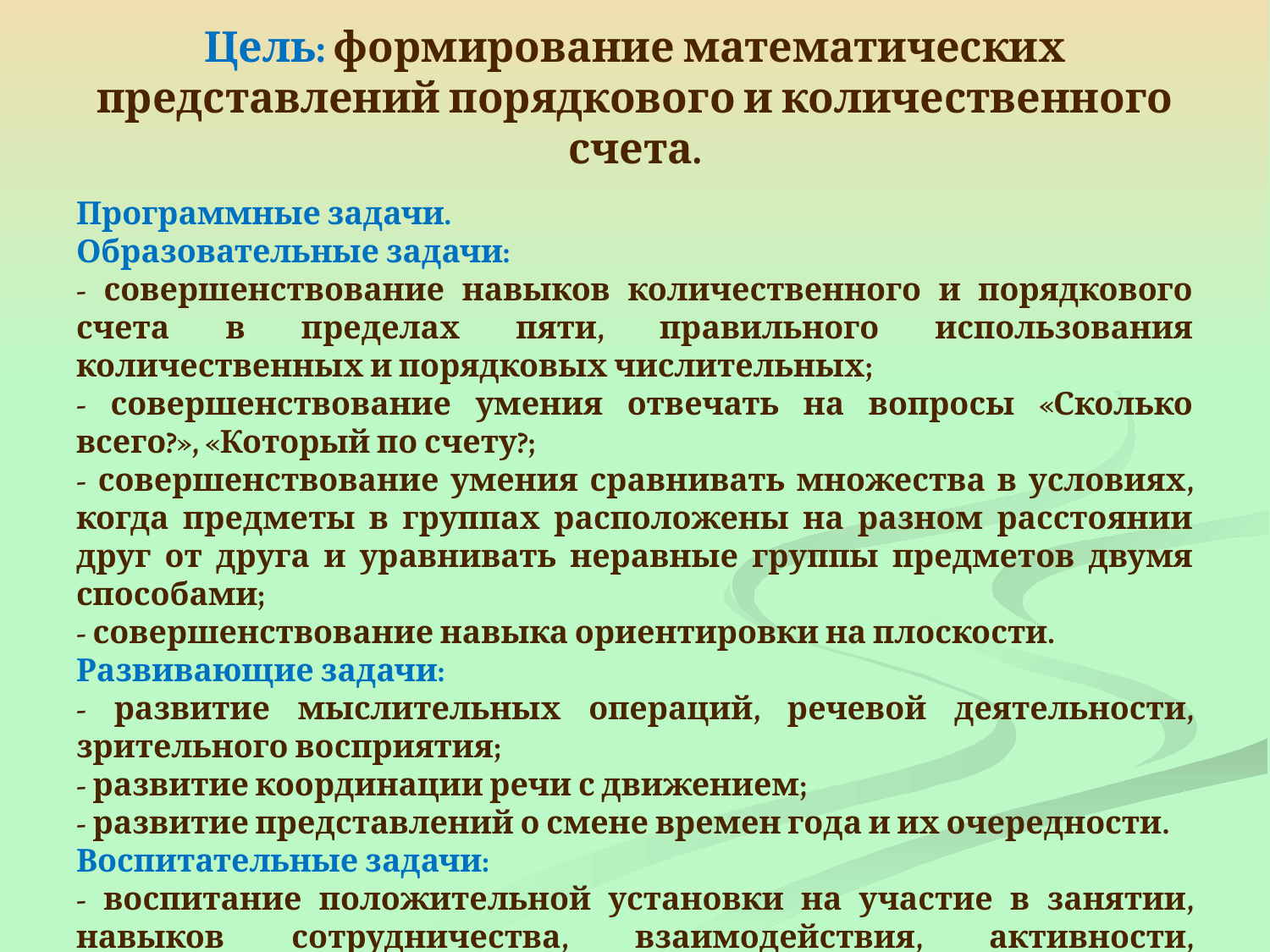

# Цель: формирование математических представлений порядкового и количественного счета.

Программные задачи.
Образовательные задачи:
- совершенствование навыков количественного и порядкового счета в пределах пяти, правильного использования количественных и порядковых числительных;
- совершенствование умения отвечать на вопросы «Сколько всего?», «Который по счету?;
- совершенствование умения сравнивать множества в условиях, когда предметы в группах расположены на разном расстоянии друг от друга и уравнивать неравные группы предметов двумя способами;
- совершенствование навыка ориентировки на плоскости.
Развивающие задачи:
- развитие мыслительных операций, речевой деятельности, зрительного восприятия;
- развитие координации речи с движением;
- развитие представлений о смене времен года и их очередности.
Воспитательные задачи:
- воспитание положительной установки на участие в занятии, навыков сотрудничества, взаимодействия, активности, самостоятельности.